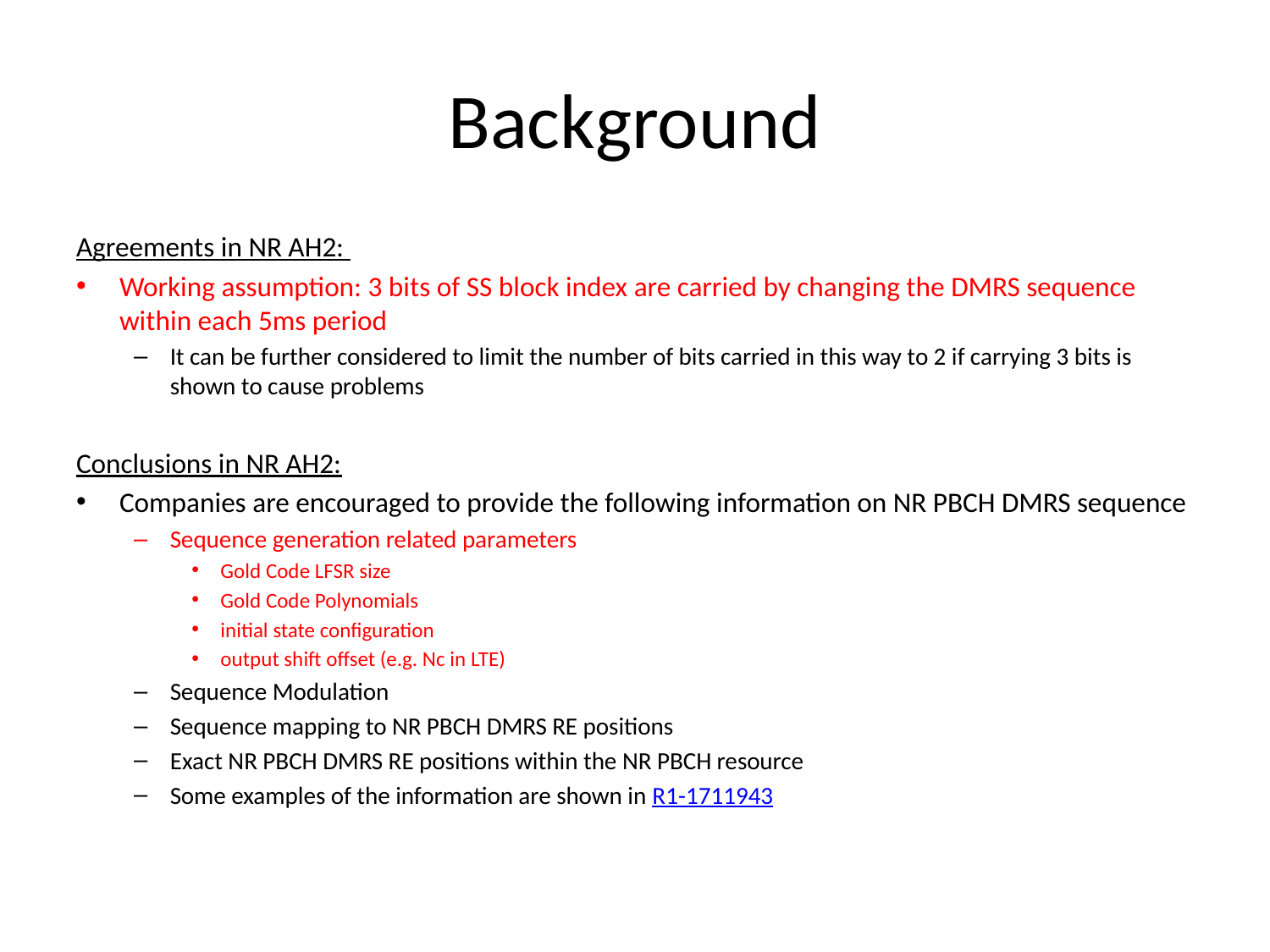

# Background
Agreements in NR AH2:
Working assumption: 3 bits of SS block index are carried by changing the DMRS sequence within each 5ms period
It can be further considered to limit the number of bits carried in this way to 2 if carrying 3 bits is shown to cause problems

Conclusions in NR AH2:
Companies are encouraged to provide the following information on NR PBCH DMRS sequence
Sequence generation related parameters
Gold Code LFSR size
Gold Code Polynomials
initial state configuration
output shift offset (e.g. Nc in LTE)
Sequence Modulation
Sequence mapping to NR PBCH DMRS RE positions
Exact NR PBCH DMRS RE positions within the NR PBCH resource
Some examples of the information are shown in R1-1711943